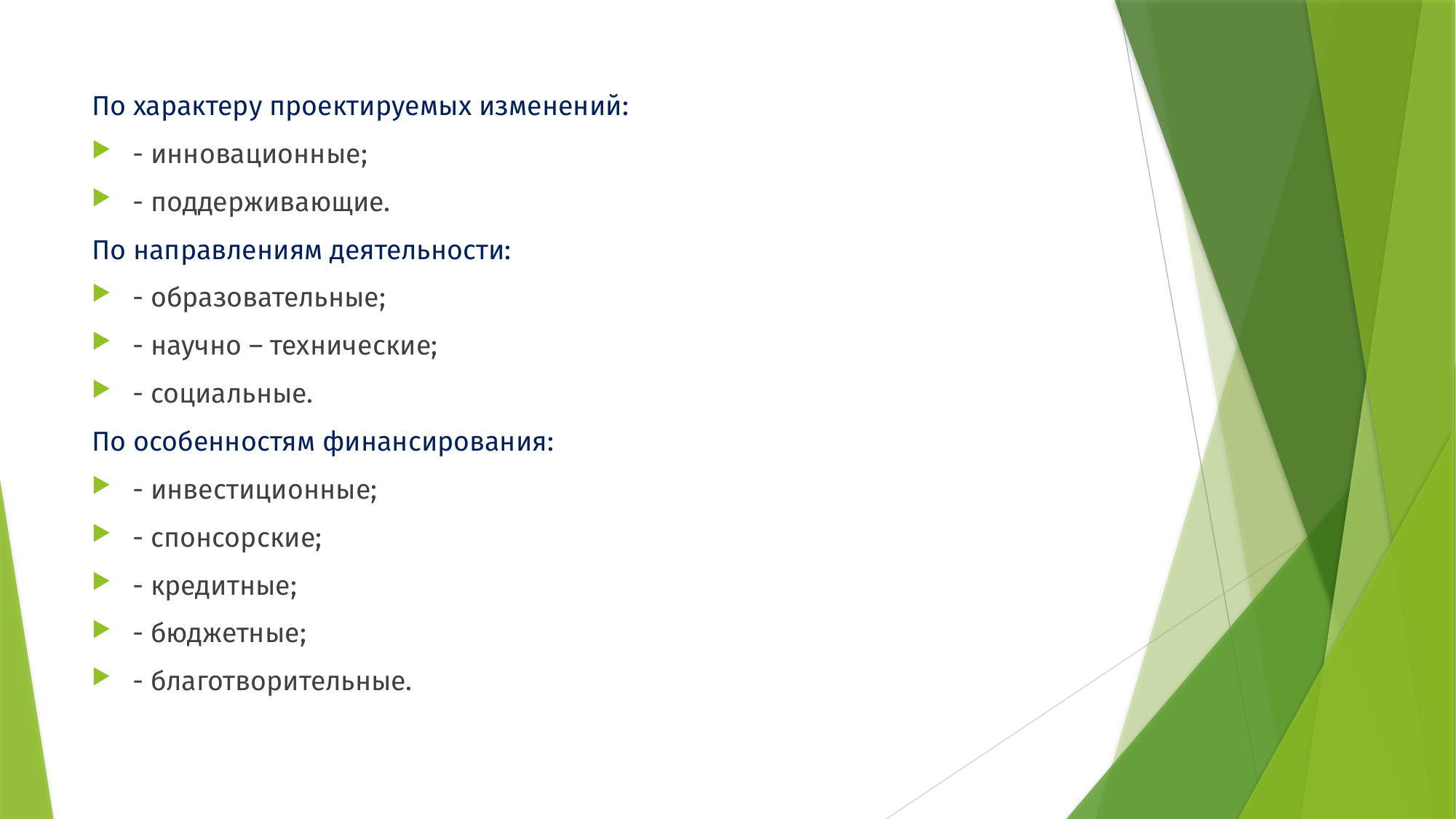

По характеру проектируемых изменений:
- инновационные;
- поддерживающие.
По направлениям деятельности:
- образовательные;
- научно – технические;
- социальные.
По особенностям финансирования:
- инвестиционные;
- спонсорские;
- кредитные;
- бюджетные;
- благотворительные.